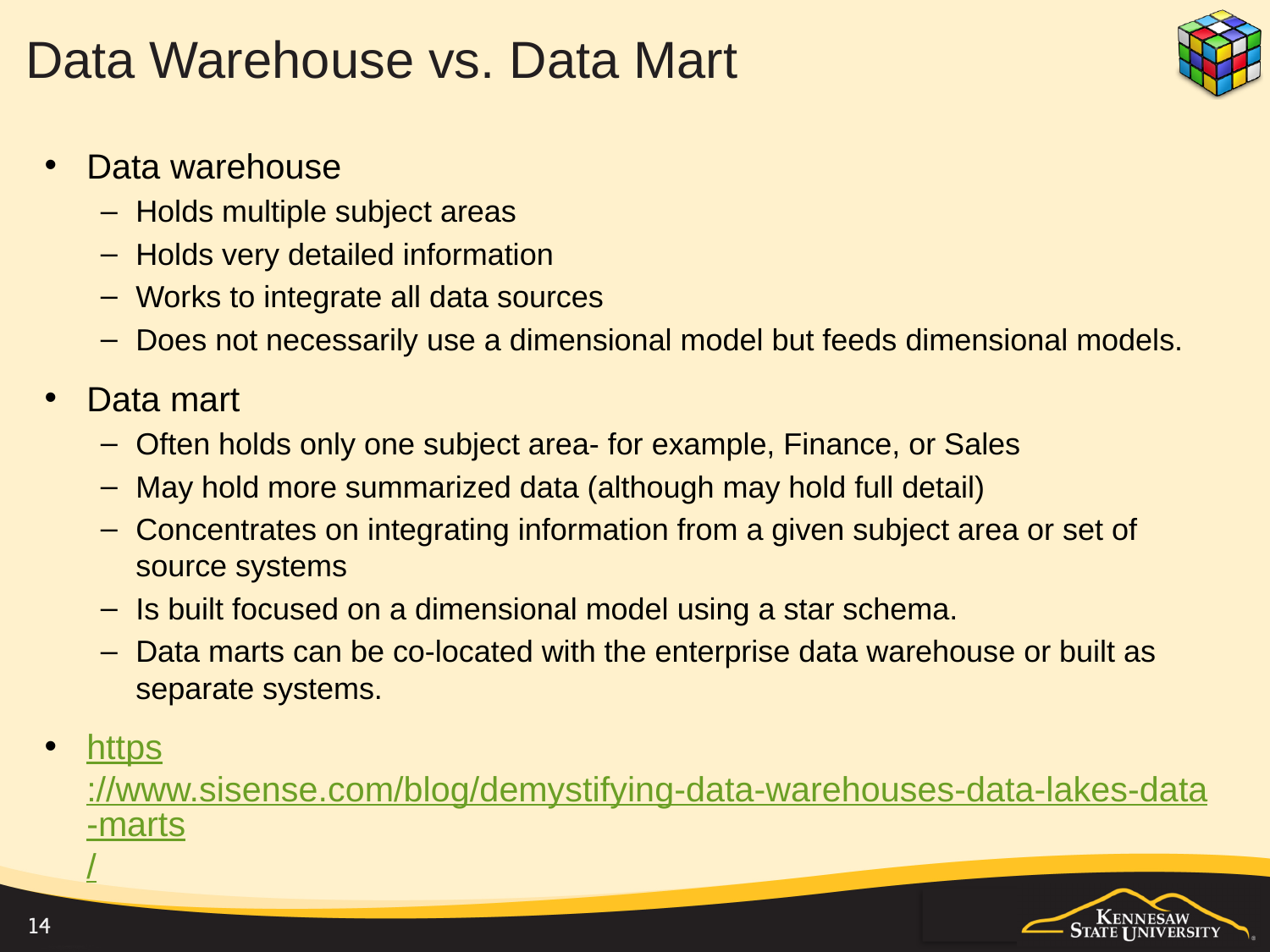

# Data Warehouse vs. Data Mart
Data warehouse
Holds multiple subject areas
Holds very detailed information
Works to integrate all data sources
Does not necessarily use a dimensional model but feeds dimensional models.
Data mart
Often holds only one subject area- for example, Finance, or Sales
May hold more summarized data (although may hold full detail)
Concentrates on integrating information from a given subject area or set of source systems
Is built focused on a dimensional model using a star schema.
Data marts can be co-located with the enterprise data warehouse or built as separate systems.
https://www.sisense.com/blog/demystifying-data-warehouses-data-lakes-data-marts/
14